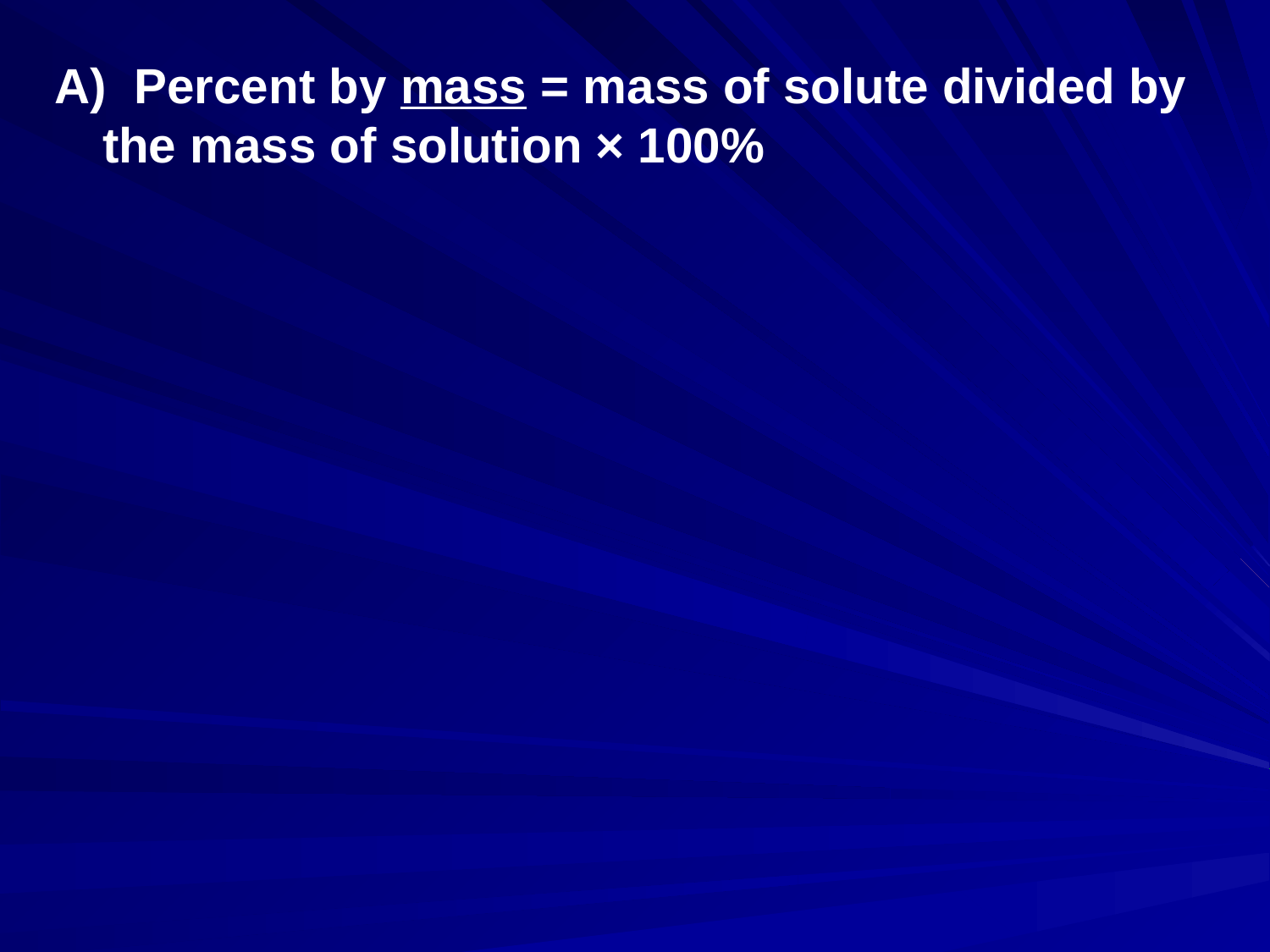

A)  Percent by mass = mass of solute divided by the mass of solution × 100%